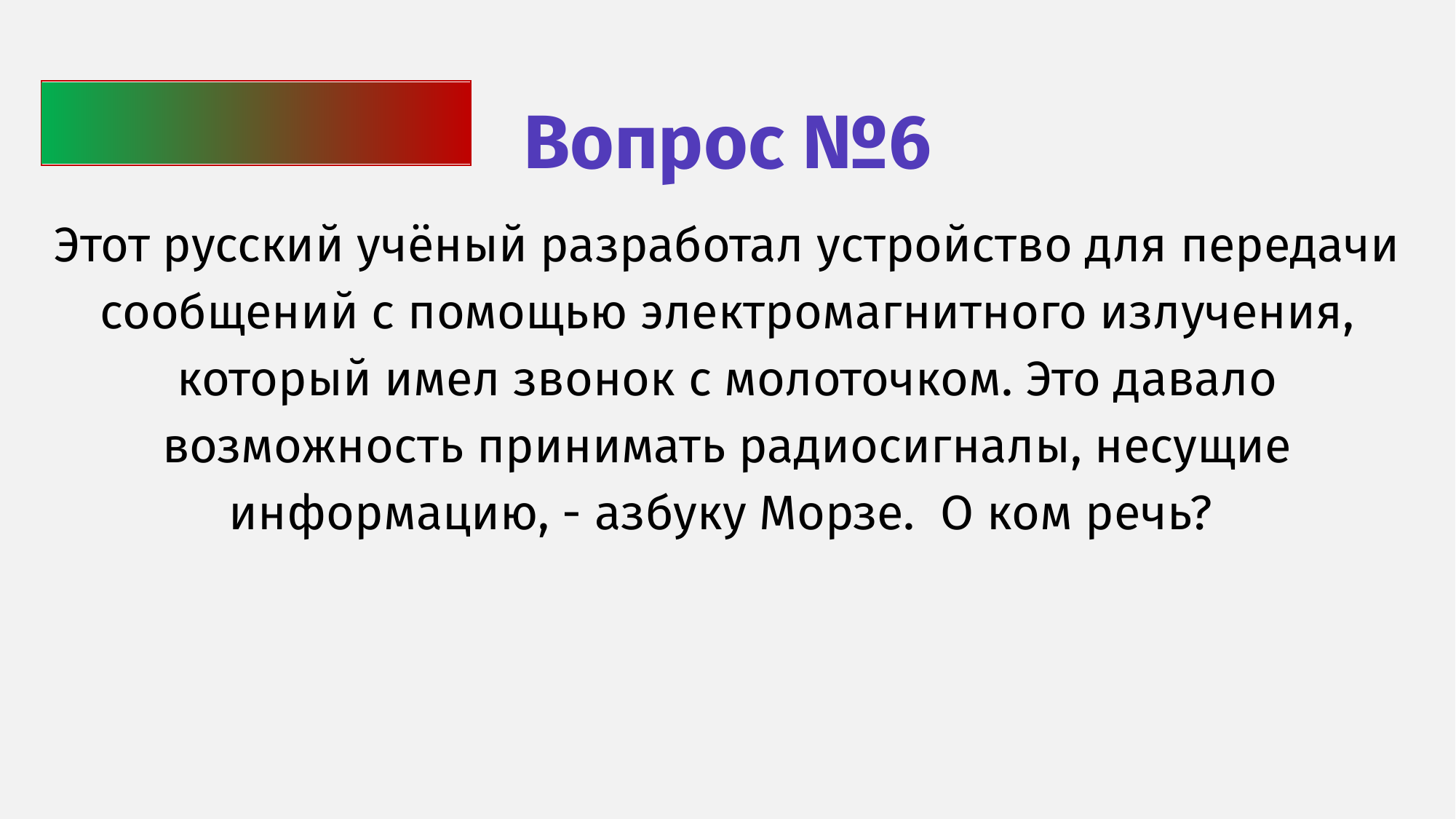

Вопрос №6
Этот русский учёный разработал устройство для передачи сообщений с помощью электромагнитного излучения, который имел звонок с молоточком. Это давало возможность принимать радиосигналы, несущие информацию, - азбуку Морзе.  О ком речь?